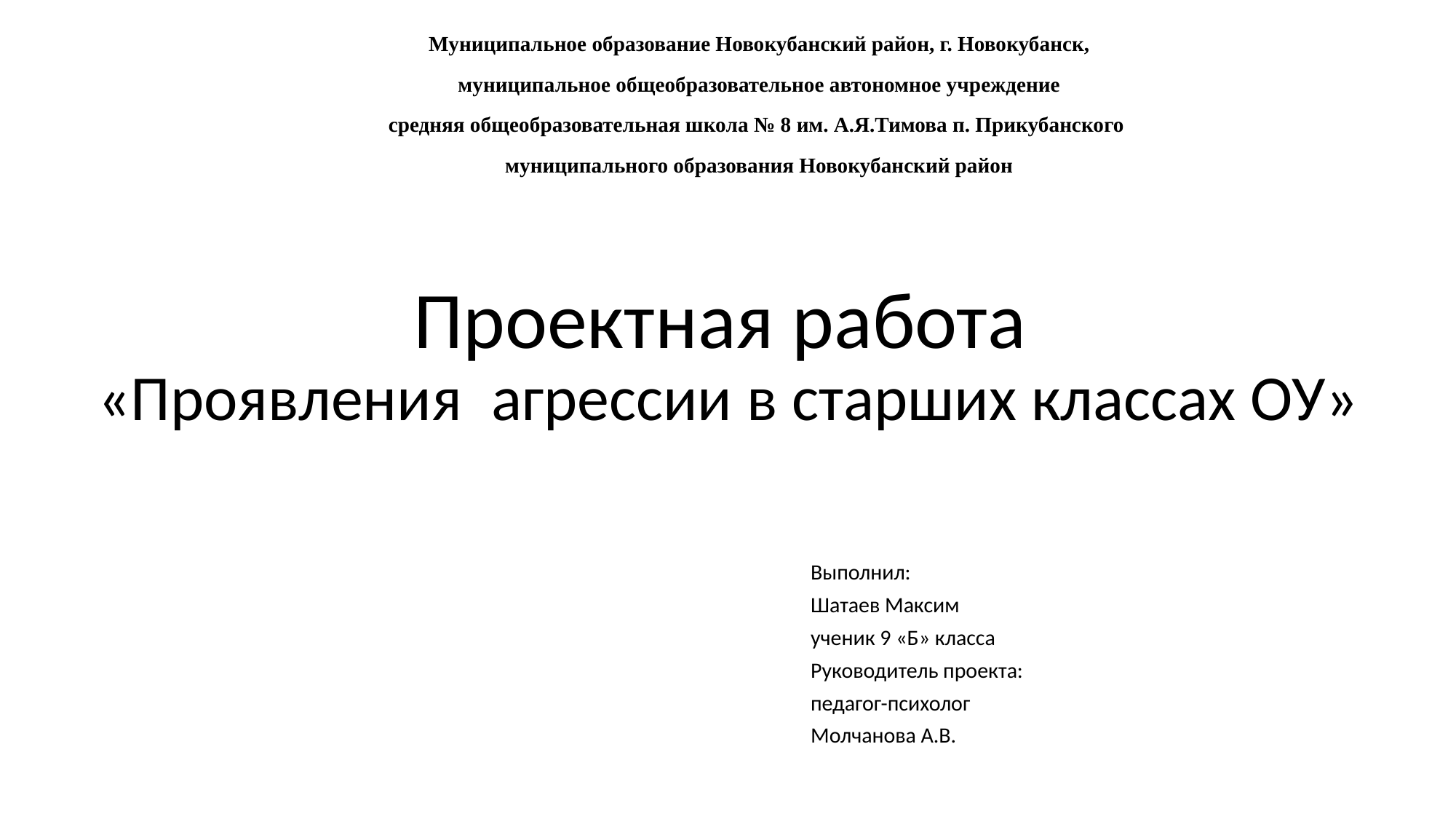

Муниципальное образование Новокубанский район, г. Новокубанск,
муниципальное общеобразовательное автономное учреждение
средняя общеобразовательная школа № 8 им. А.Я.Тимова п. Прикубанского
муниципального образования Новокубанский район
# Проектная работа «Проявления  агрессии в старших классах ОУ»
Выполнил:
Шатаев Максим
ученик 9 «Б» класса
Руководитель проекта:
педагог-психолог
Молчанова А.В.